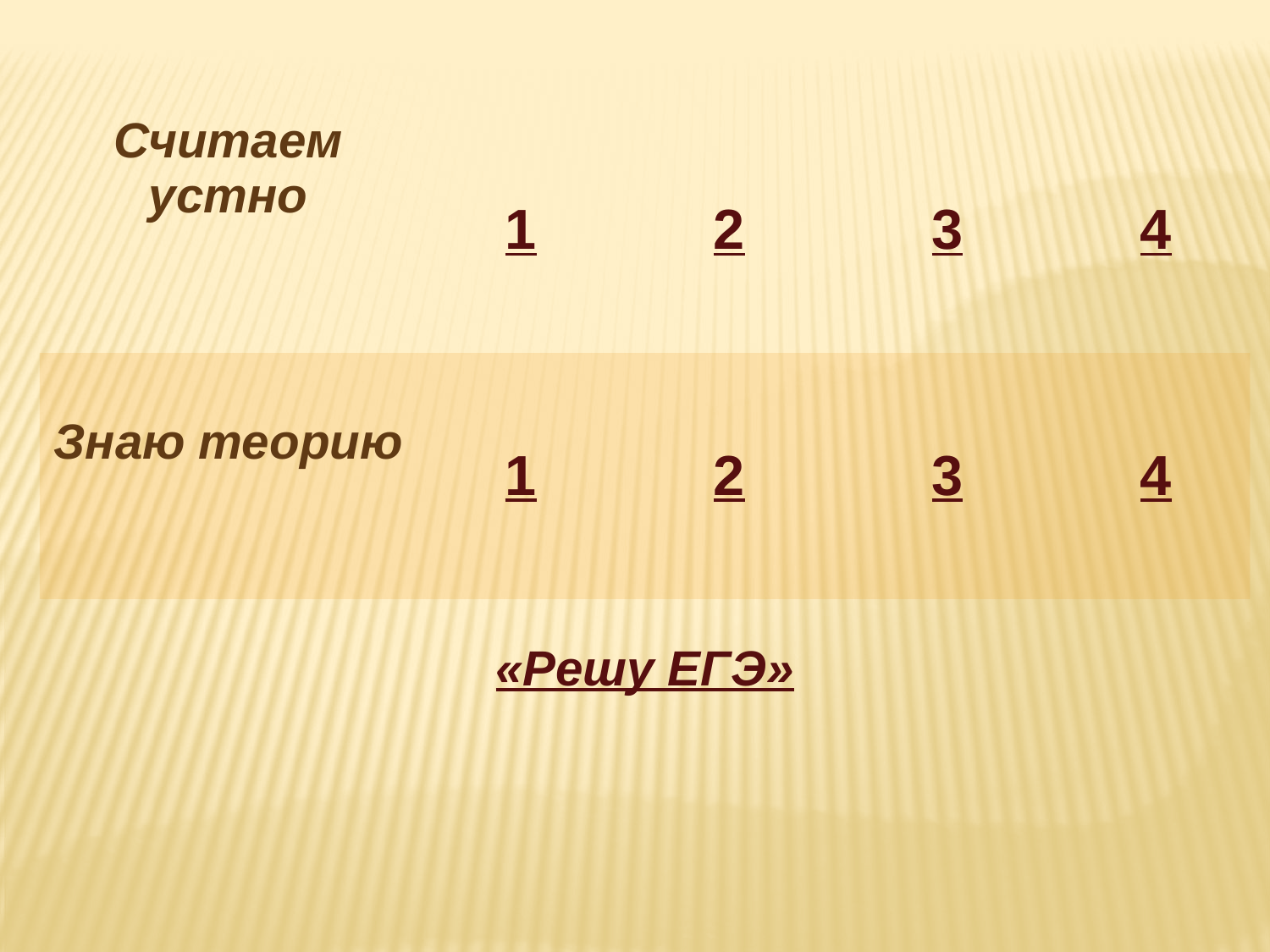

| Считаем устно | 1 | 2 | 3 | 4 |
| --- | --- | --- | --- | --- |
| Знаю теорию | 1 | 2 | 3 | 4 |
| «Решу ЕГЭ» |  |  |  |  |